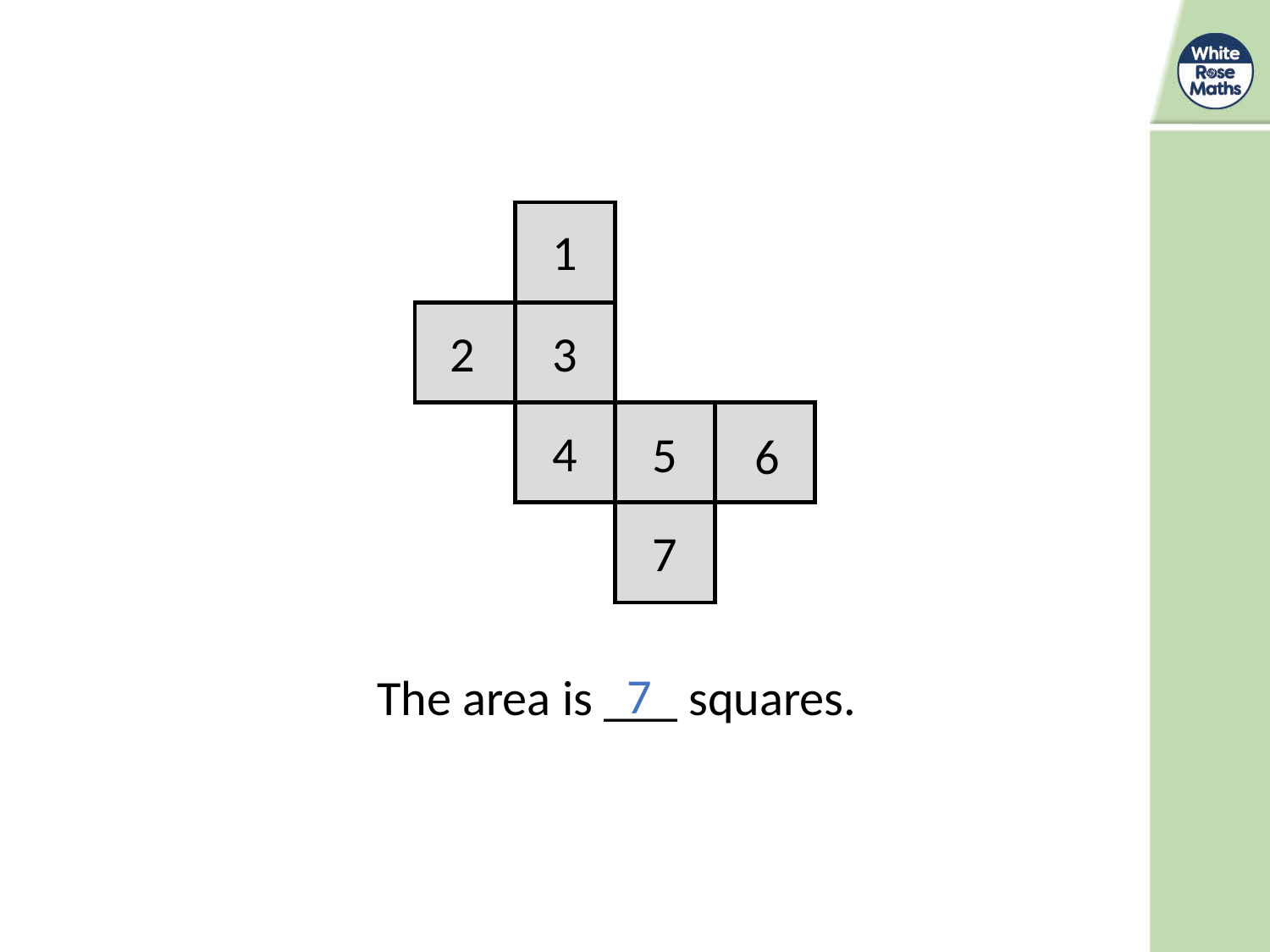

1
2
3
4
5
6
7
7
The area is ___ squares.